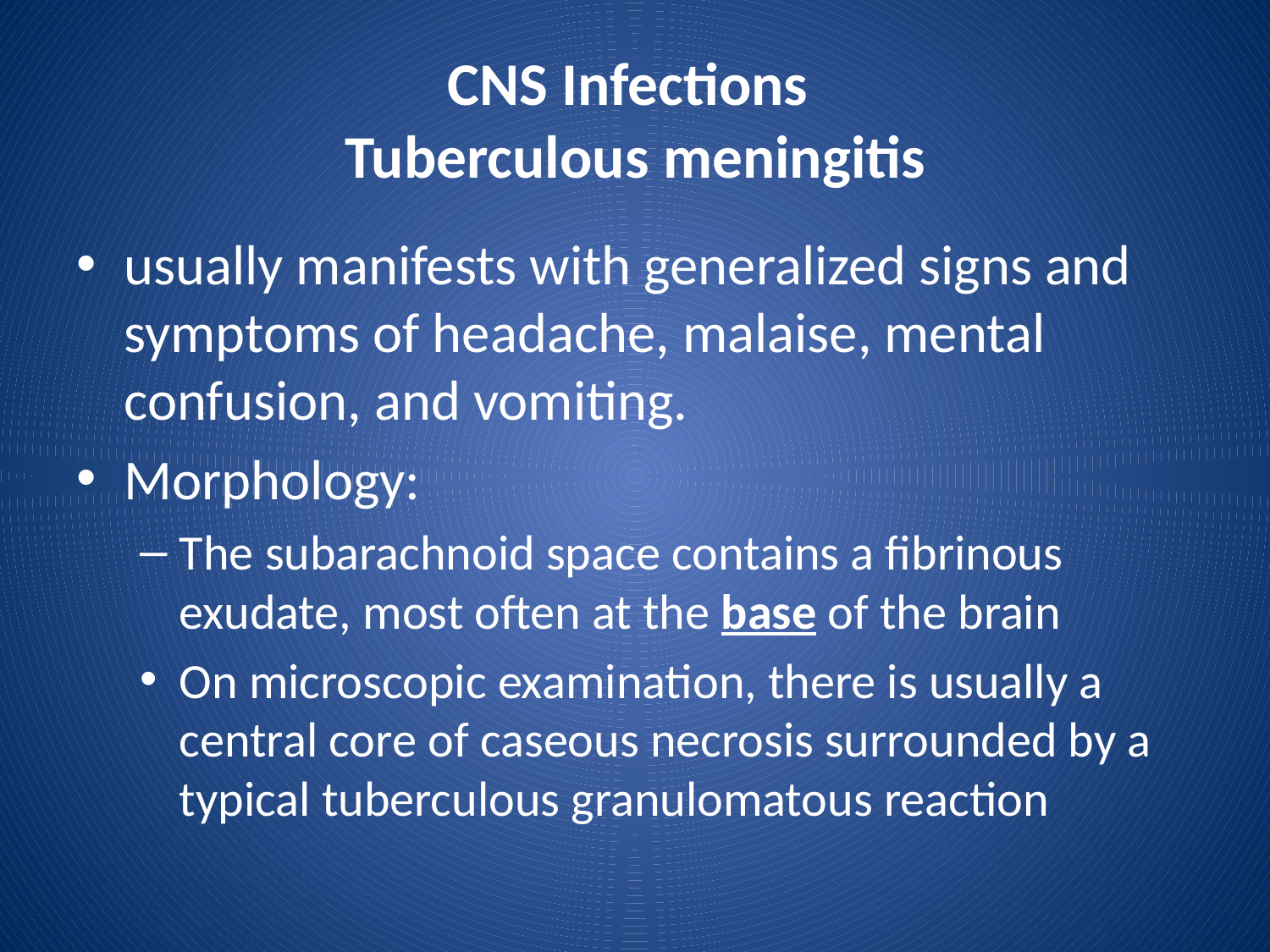

# CNS Infections Tuberculous meningitis
usually manifests with generalized signs and symptoms of headache, malaise, mental confusion, and vomiting.
Morphology:
The subarachnoid space contains a fibrinous exudate, most often at the base of the brain
On microscopic examination, there is usually a central core of caseous necrosis surrounded by a typical tuberculous granulomatous reaction